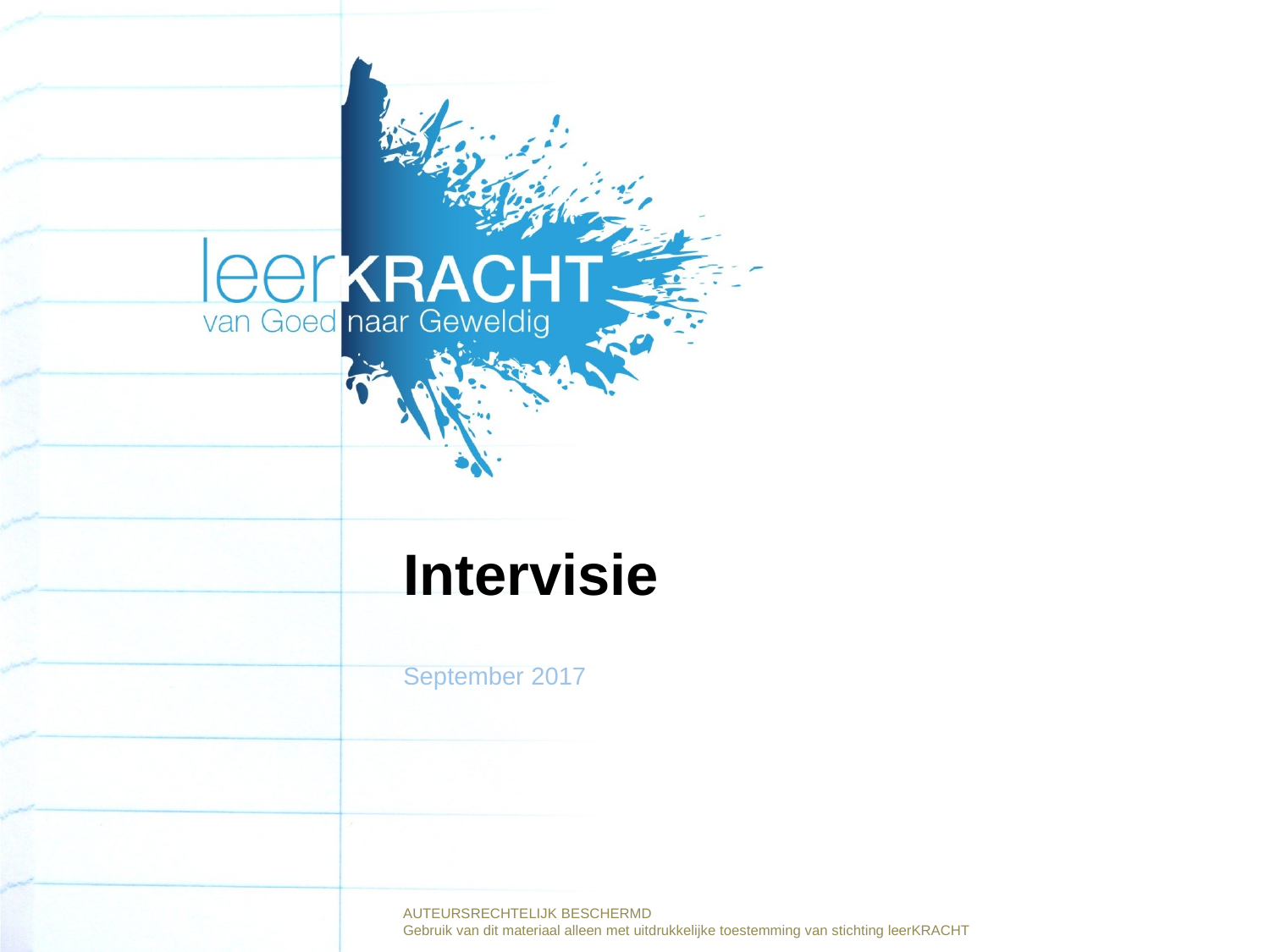

# Intervisie
September 2017
AUTEURSRECHTELIJK BESCHERMD
Gebruik van dit materiaal alleen met uitdrukkelijke toestemming van stichting leerKRACHT